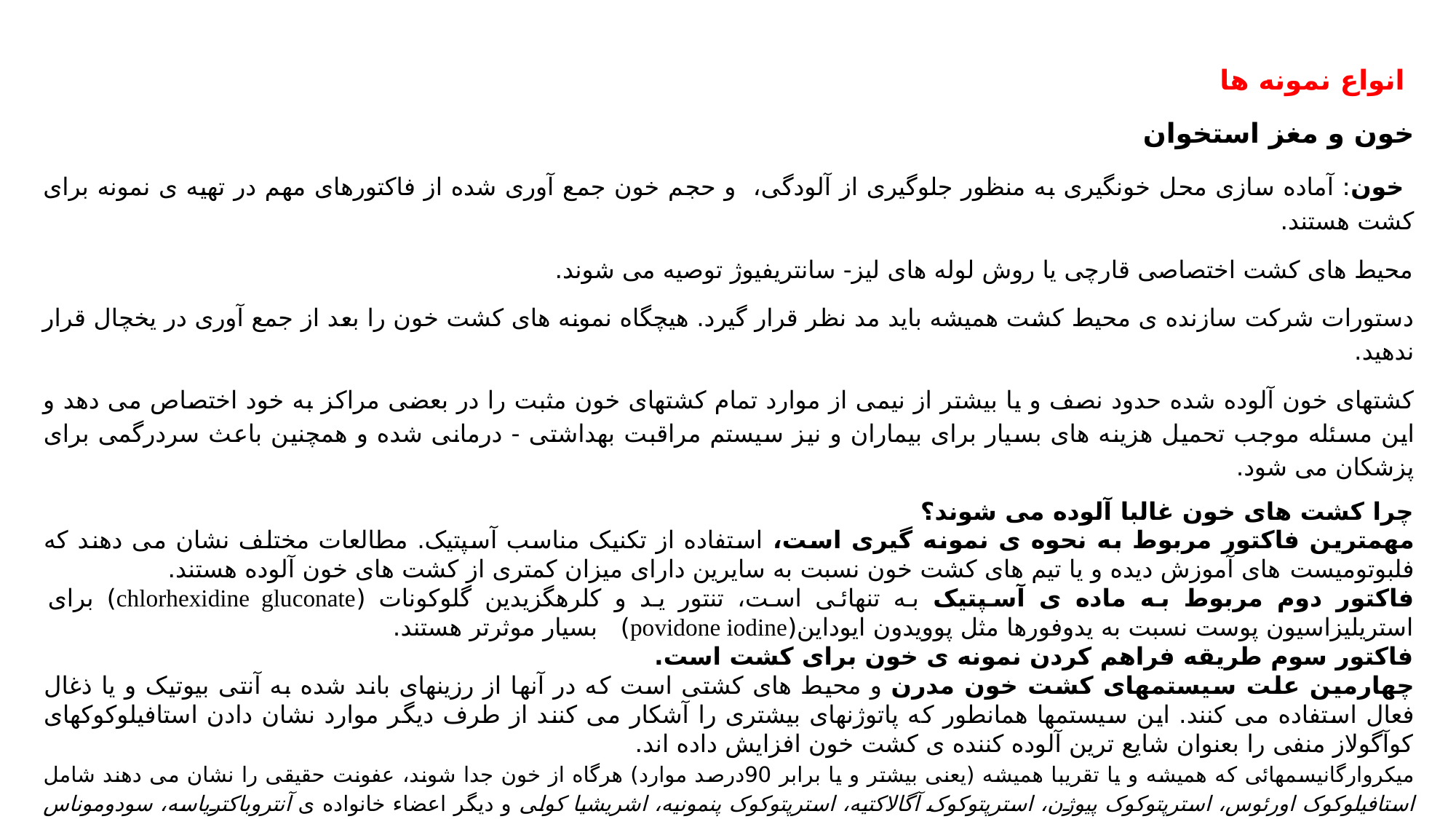

انواع نمونه ها
خون و مغز استخوان
 خون: آماده سازی محل خونگیری به منظور جلوگیری از آلودگی،  و حجم خون جمع آوری شده از فاکتورهای مهم در تهیه ی نمونه برای کشت هستند.
محیط های کشت اختصاصی قارچی یا روش لوله های لیز- سانتریفیوژ توصیه می شوند.
دستورات شرکت سازنده ی محیط کشت همیشه باید مد نظر قرار گیرد. هیچگاه نمونه های کشت خون را بعد از جمع آوری در یخچال قرار ندهید.
کشتهای خون آلوده شده حدود نصف و یا بیشتر از نیمی از موارد تمام کشتهای خون مثبت را در بعضی مراکز به خود اختصاص می دهد و این مسئله موجب تحمیل هزینه های بسیار برای بیماران و نیز سیستم مراقبت بهداشتی - درمانی شده و همچنین باعث سردرگمی برای پزشکان می شود.
چرا کشت های خون غالبا آلوده می شوند؟
مهمترین فاکتور مربوط به نحوه ی نمونه گیری است، استفاده از تکنیک مناسب آسپتیک. مطالعات مختلف نشان می دهند که فلبوتومیست های آموزش دیده و یا تیم های کشت خون نسبت به سایرین دارای میزان کمتری از کشت های خون آلوده هستند.
فاکتور دوم مربوط به ماده ی آسپتیک به تنهائی است، تنتور ید و کلرهگزیدین گلوکونات (chlorhexidine gluconate) برای استریلیزاسیون پوست نسبت به یدوفورها مثل پوویدون ایوداین(povidone iodine)   بسیار موثرتر هستند.
فاکتور سوم طریقه فراهم کردن نمونه ی خون برای کشت است.
چهارمین علت سیستمهای کشت خون مدرن و محیط های کشتی است که در آنها از رزینهای باند شده به آنتی بیوتیک و یا ذغال فعال استفاده می کنند. این سیستمها همانطور که پاتوژنهای بیشتری را آشکار می کنند از طرف دیگر موارد نشان دادن استافیلوکوکهای کوآگولاز منفی را بعنوان شایع ترین آلوده کننده ی کشت خون افزایش داده اند.
میکروارگانیسمهائی که همیشه و یا تقریبا همیشه (یعنی بیشتر و یا برابر 90درصد موارد) هرگاه از خون جدا شوند، عفونت حقیقی را نشان می دهند شامل استافیلوکوک اورئوس، استرپتوکوک پیوژن، استرپتوکوک آگالاکتیه، استرپتوکوک پنمونیه، اشریشیا کولی و دیگر اعضاء خانواده ی آنتروباکتریاسه، سودوموناس آئروژینوزا، گروه باسیلوس فراژیلیس و گونه های کاندیدا هستند.
مغز استخوان: نمونه های مغز استخوان باید بطریق آسپتیک آسپیره شود و بداخل لوله ی لیز- سانتریفیوژ، یک لوله ی هپارین یا در شیشه های کشت خون ویژه ی قارچ شناسی منتقل گردد.